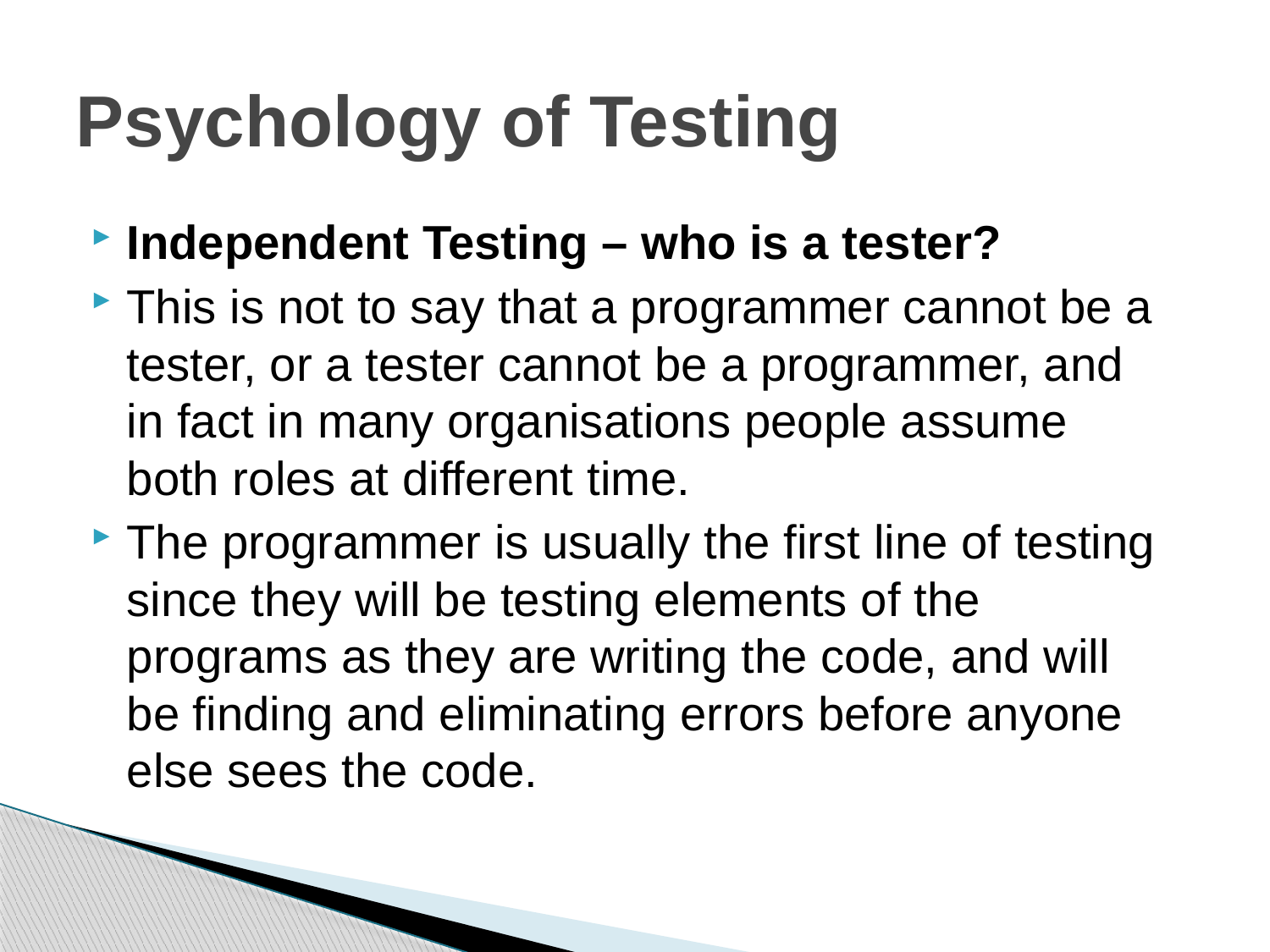

# Psychology of Testing
Independent Testing – who is a tester?
This is not to say that a programmer cannot be a tester, or a tester cannot be a programmer, and in fact in many organisations people assume both roles at different time.
The programmer is usually the first line of testing since they will be testing elements of the programs as they are writing the code, and will be finding and eliminating errors before anyone else sees the code.